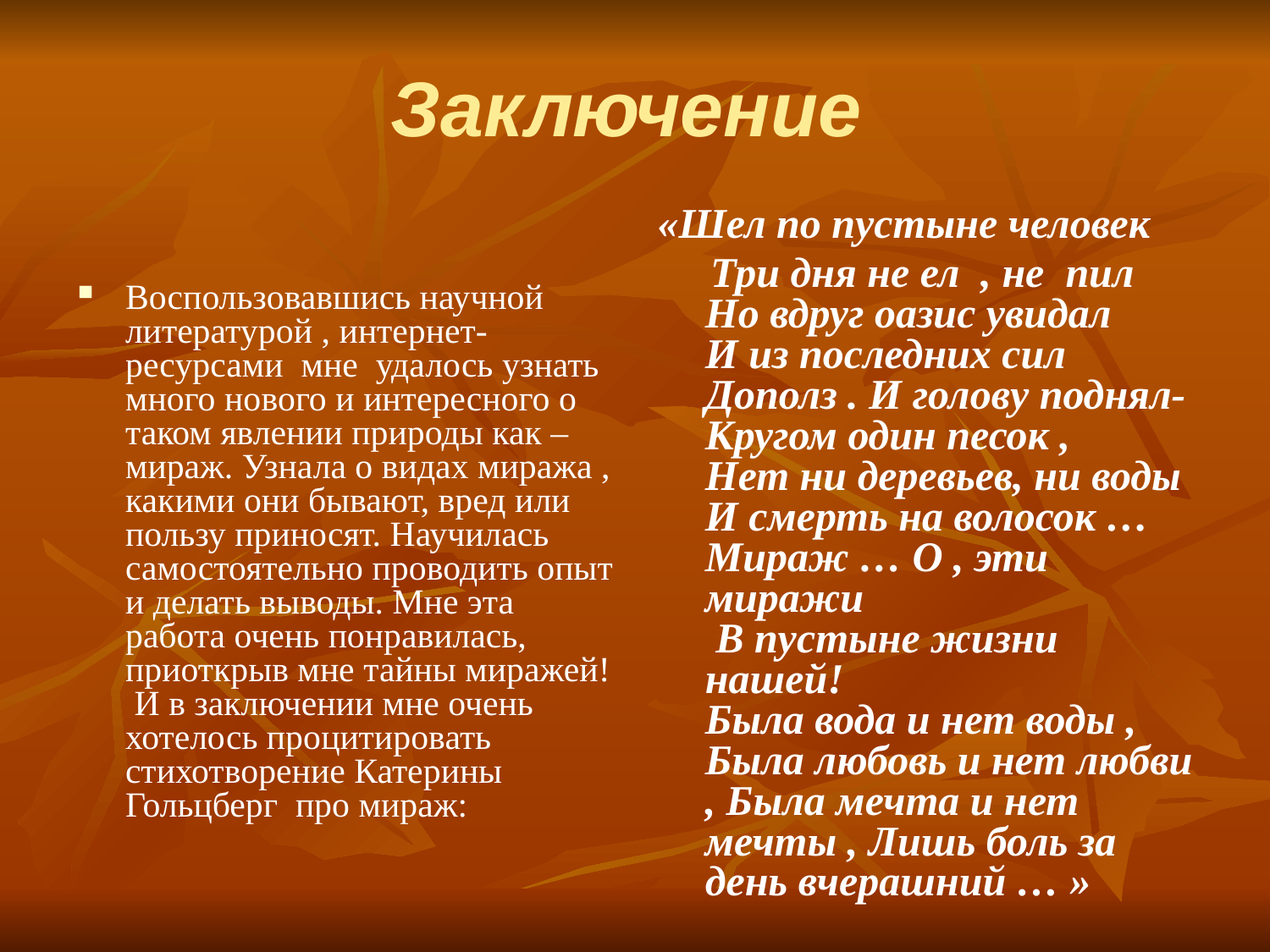

# Заключение

«Шел по пустыне человек
     Три дня не ел  , не  пил  Но вдруг оазис увидал      И из последних сил Дополз . И голову поднял- Кругом один песок ,    Нет ни деревьев, ни воды И смерть на волосок … Мираж … О , эти миражи                                 В пустыне жизни нашей!                                 Была вода и нет воды , Была любовь и нет любви , Была мечта и нет мечты , Лишь боль за день вчерашний … »
Воспользовавшись научной литературой , интернет-ресурсами  мне  удалось узнать много нового и интересного о таком явлении природы как – мираж. Узнала о видах миража , какими они бывают, вред или пользу приносят. Научилась самостоятельно проводить опыт и делать выводы. Мне эта работа очень понравилась, приоткрыв мне тайны миражей!  И в заключении мне очень хотелось процитировать стихотворение Катерины Гольцберг  про мираж: